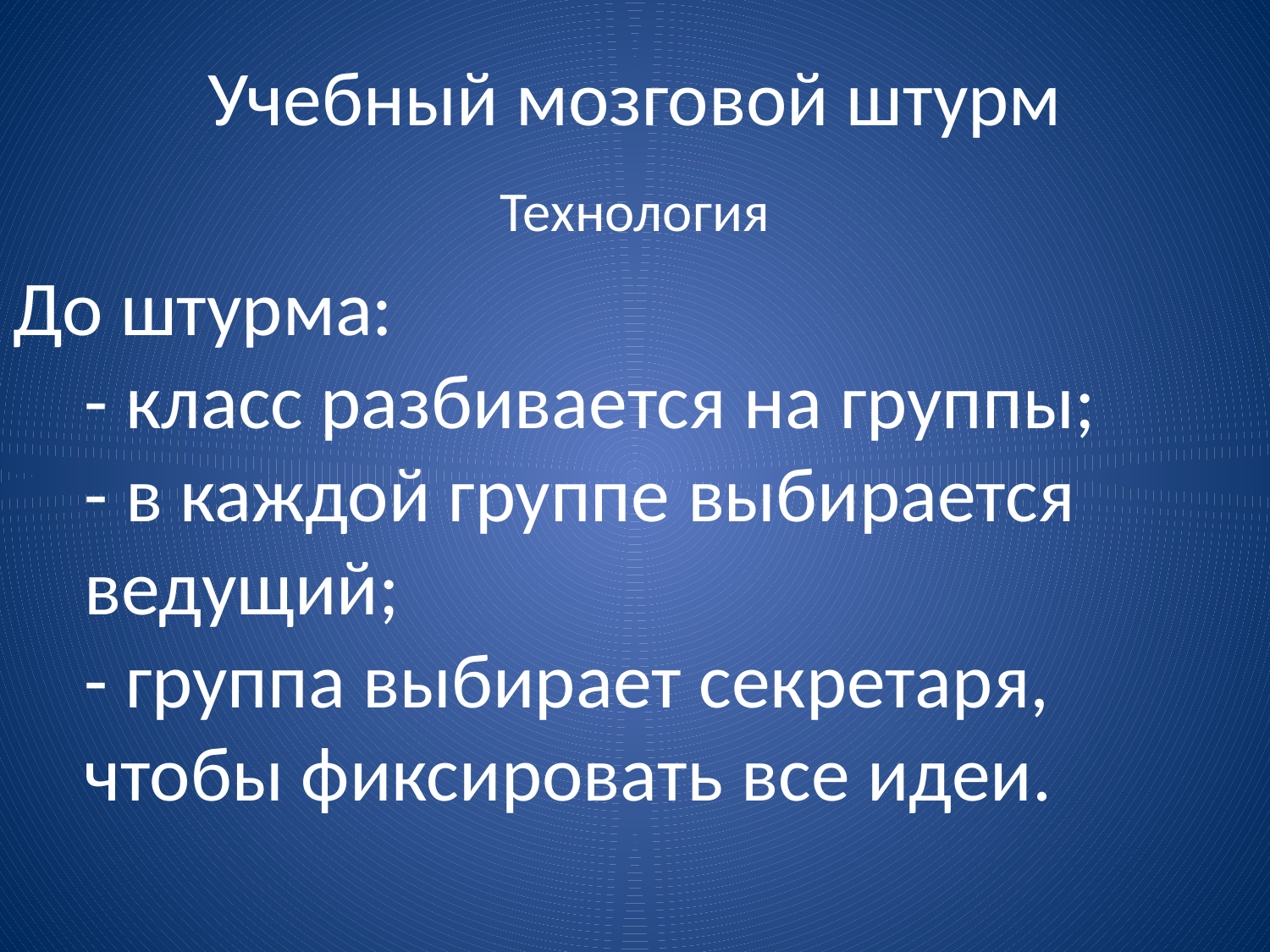

# Учебный мозговой штурм
Технология
До штурма:
- класс разбивается на группы;
- в каждой группе выбирается ведущий;
- группа выбирает секретаря, чтобы фиксировать все идеи.